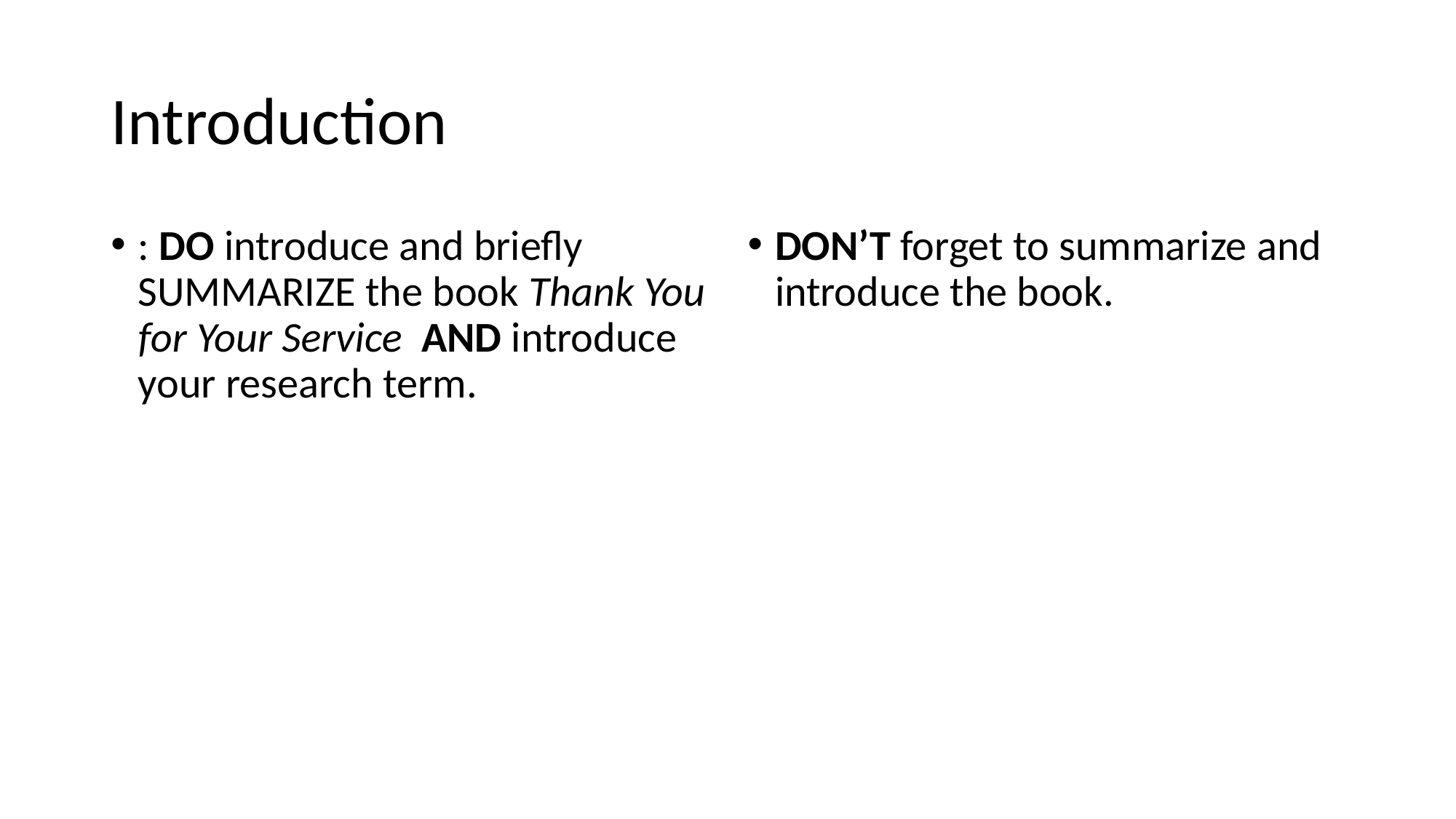

# Introduction
: DO introduce and briefly SUMMARIZE the book Thank You for Your Service  AND introduce your research term.
DON’T forget to summarize and introduce the book.